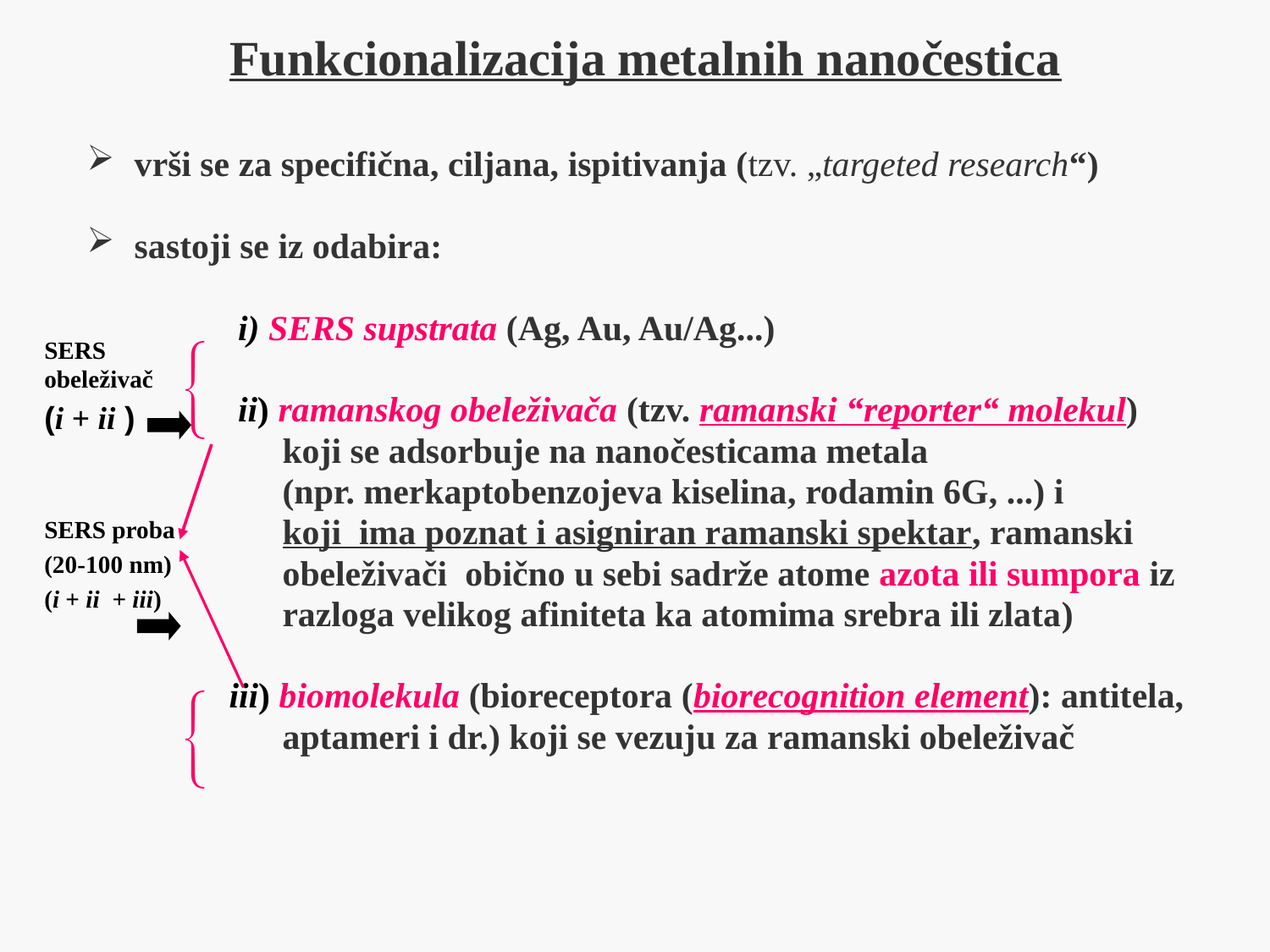

Funkcionalizacija metalnih nanočestica

vrši se za specifična, ciljana, ispitivanja (tzv. „targeted research“)

sastoji se iz odabira:

                 i) SERS supstrata (Ag, Au, Au/Ag...)

                 ii) ramanskog obeleživača (tzv. ramanski “reporter“ molekul)
                      koji se adsorbuje na nanočesticama metala
                      (npr. merkaptobenzojeva kiselina, rodamin 6G, ...) i
                      koji  ima poznat i asigniran ramanski spektar, ramanski
                      obeleživači  obično u sebi sadrže atome azota ili sumpora iz
                      razloga velikog afiniteta ka atomima srebra ili zlata)

                iii) biomolekula (bioreceptora (biorecognition element): antitela,
                      aptameri i dr.) koji se vezuju za ramanski obeleživač

{
SERS obeleživač
(i + ii )

SERS proba
(20-100 nm)
(i + ii  + iii)

{